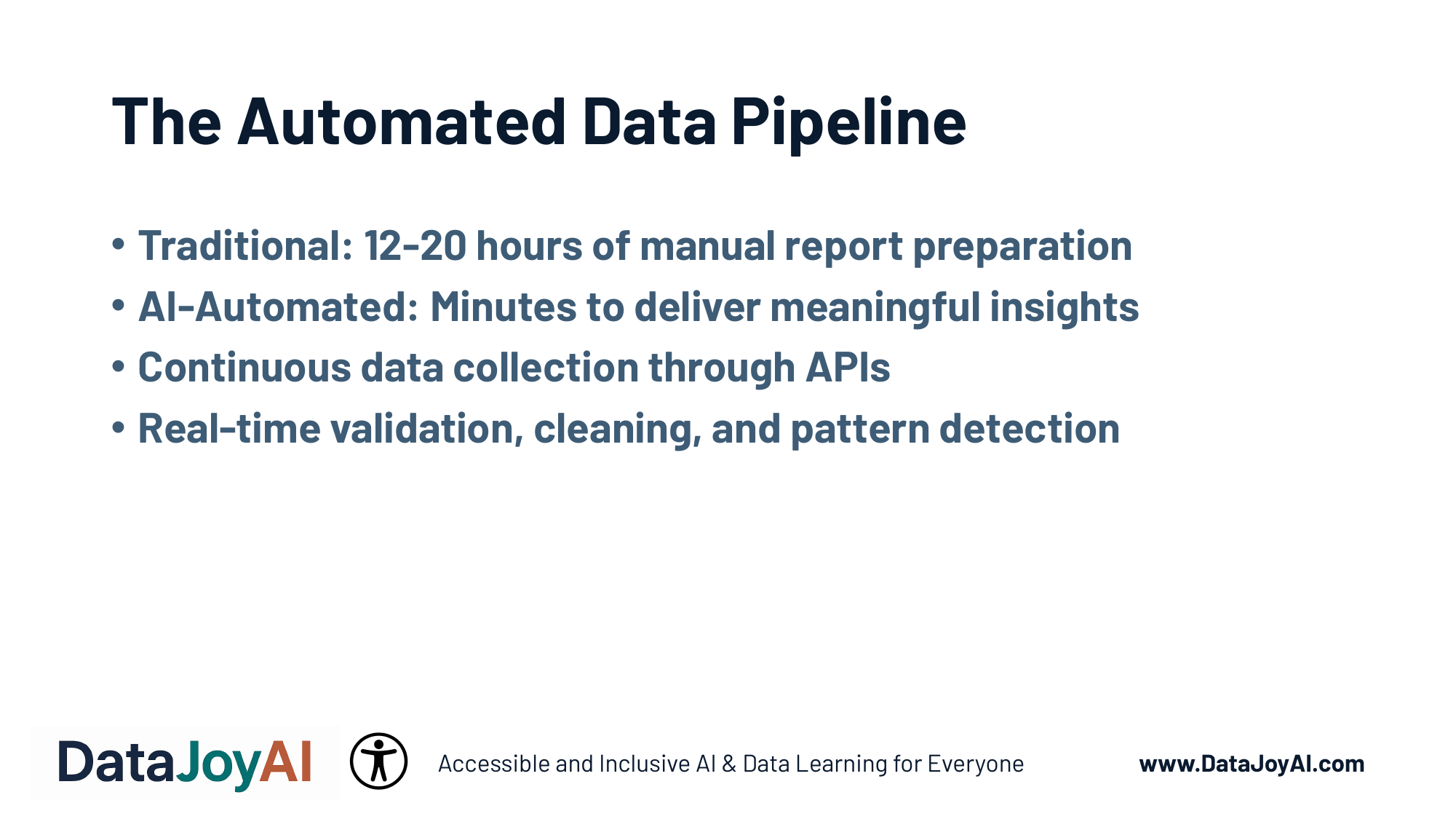

# The Automated Data Pipeline
Traditional: 12-20 hours of manual report preparation
AI-Automated: Minutes to deliver meaningful insights
Continuous data collection through APIs
Real-time validation, cleaning, and pattern detection